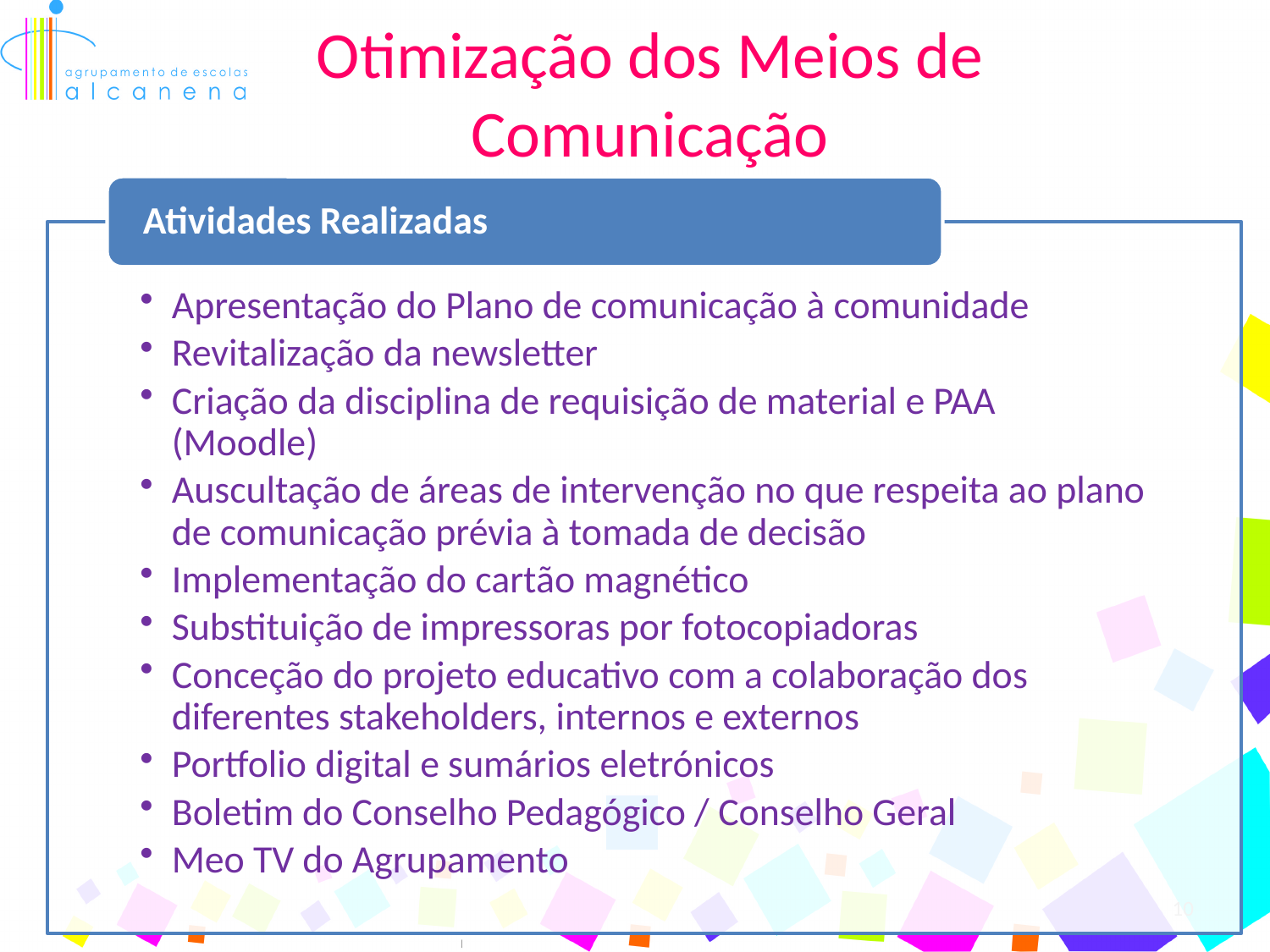

Otimização dos Meios de Comunicação
Apresentação do Plano de comunicação à comunidade
Revitalização da newsletter
Criação da disciplina de requisição de material e PAA (Moodle)
Auscultação de áreas de intervenção no que respeita ao plano de comunicação prévia à tomada de decisão
Implementação do cartão magnético
Substituição de impressoras por fotocopiadoras
Conceção do projeto educativo com a colaboração dos diferentes stakeholders, internos e externos
Portfolio digital e sumários eletrónicos
Boletim do Conselho Pedagógico / Conselho Geral
Meo TV do Agrupamento
Atividades Realizadas
10